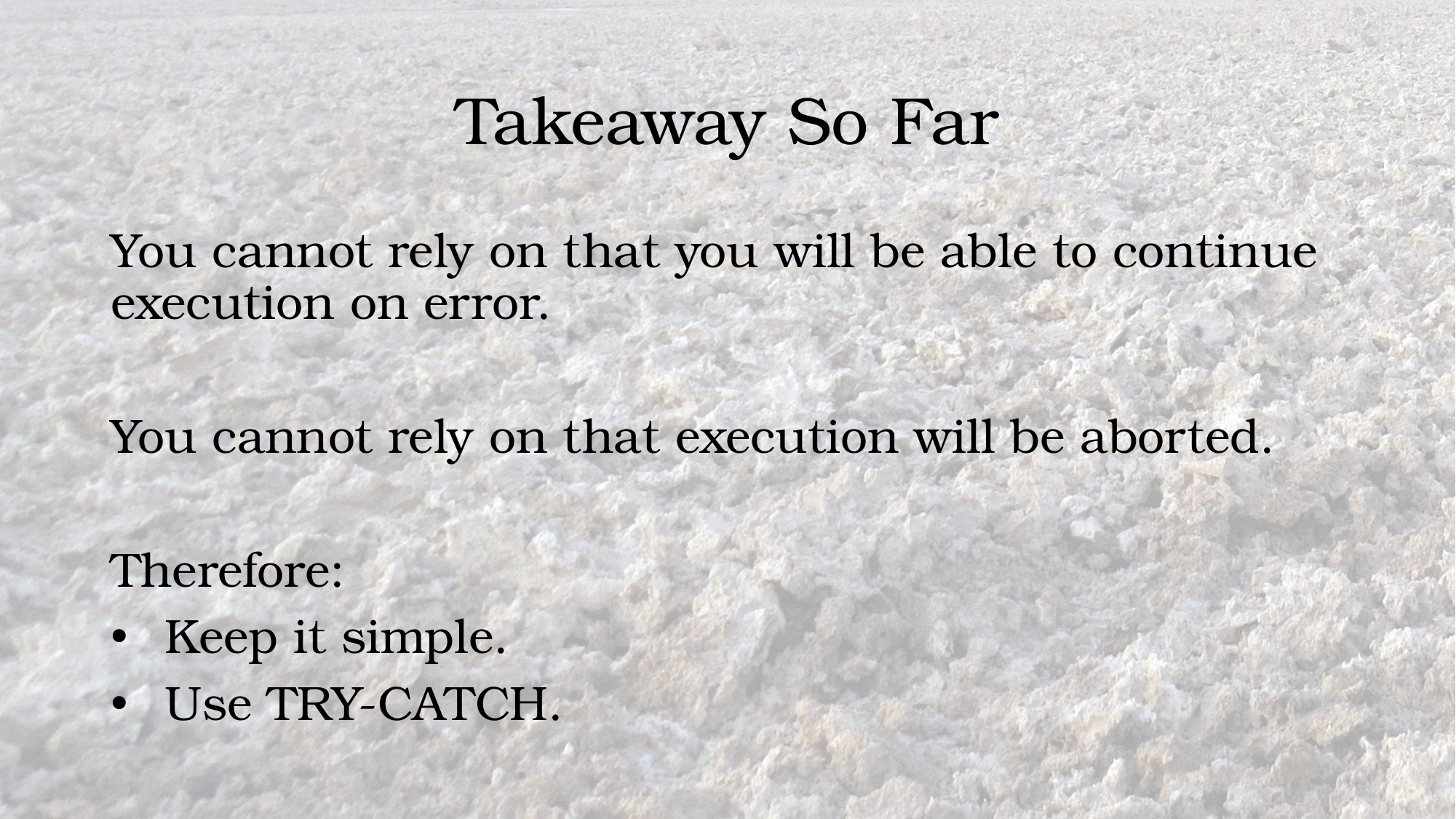

# Takeaway So Far
You cannot rely on that you will be able to continue execution on error.

You cannot rely on that execution will be aborted.

Therefore:
Keep it simple.
Use TRY-CATCH.